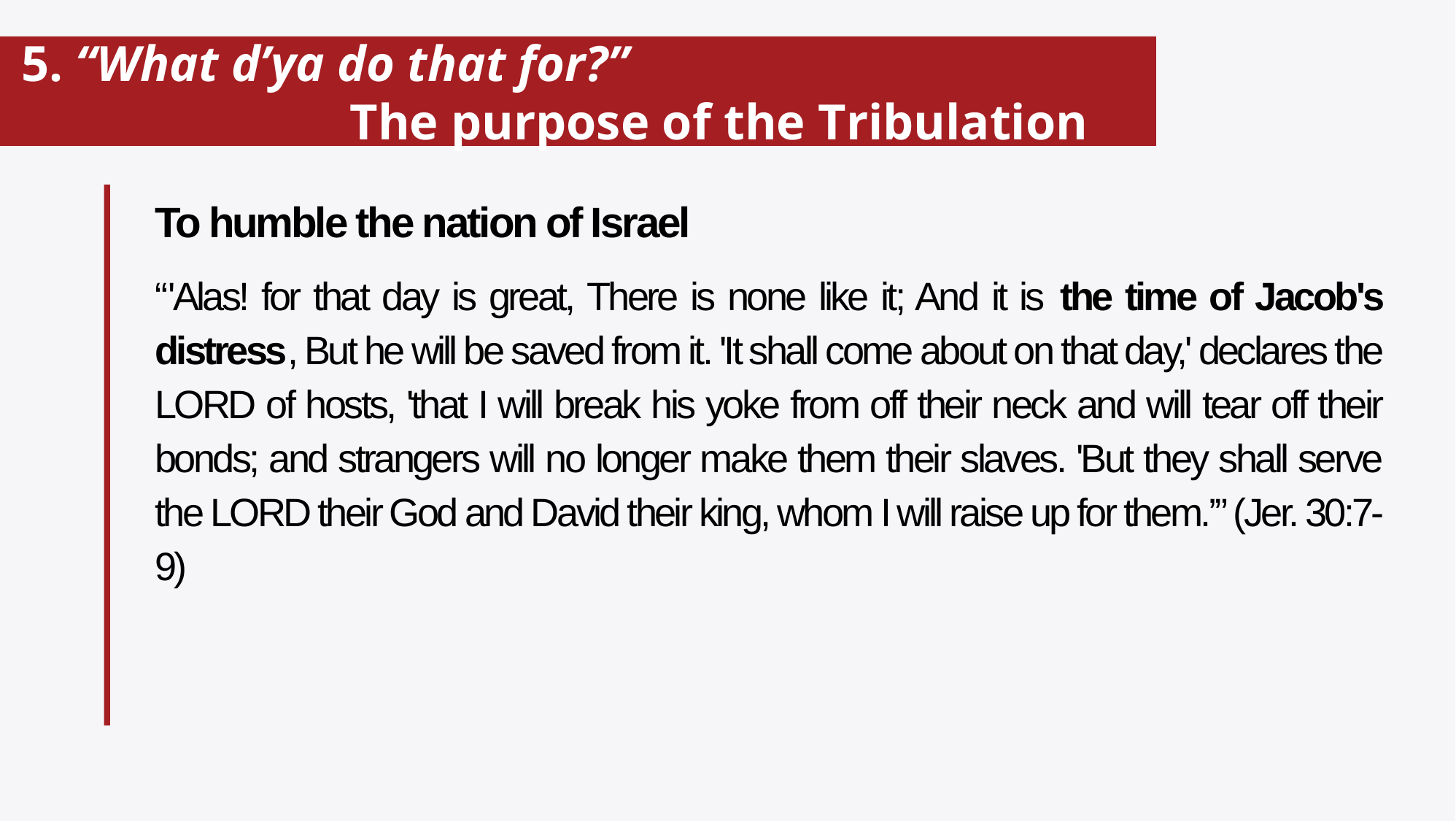

# 5. “What d’ya do that for?” The purpose of the Tribulation
To humble the nation of Israel
“'Alas! for that day is great, There is none like it; And it is the time of Jacob's distress, But he will be saved from it. 'It shall come about on that day,' declares the LORD of hosts, 'that I will break his yoke from off their neck and will tear off their bonds; and strangers will no longer make them their slaves. 'But they shall serve the LORD their God and David their king, whom I will raise up for them.’” (Jer. 30:7-9)